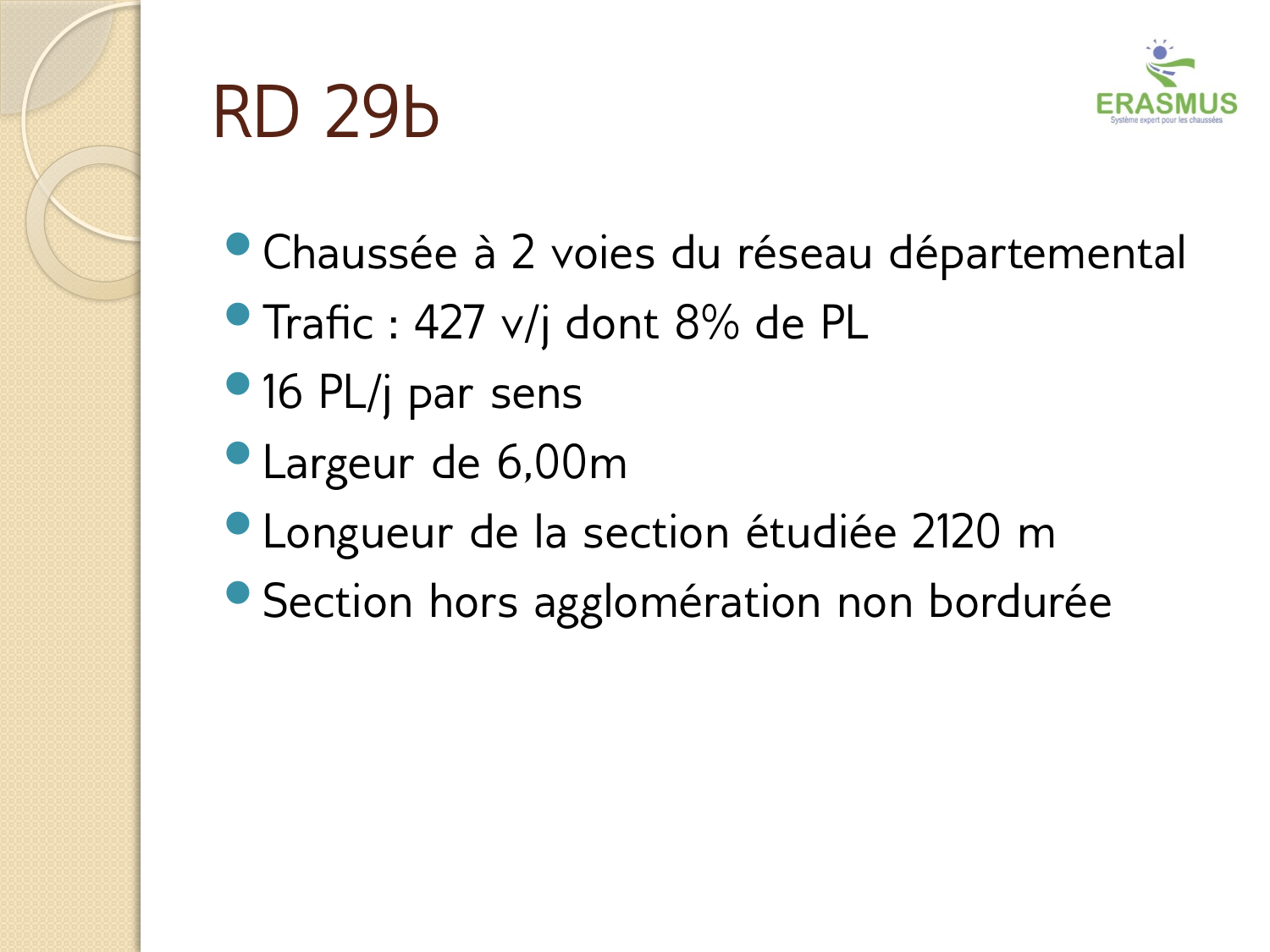

# RD 29b
Chaussée à 2 voies du réseau départemental
Trafic : 427 v/j dont 8% de PL
16 PL/j par sens
Largeur de 6,00m
Longueur de la section étudiée 2120 m
Section hors agglomération non bordurée